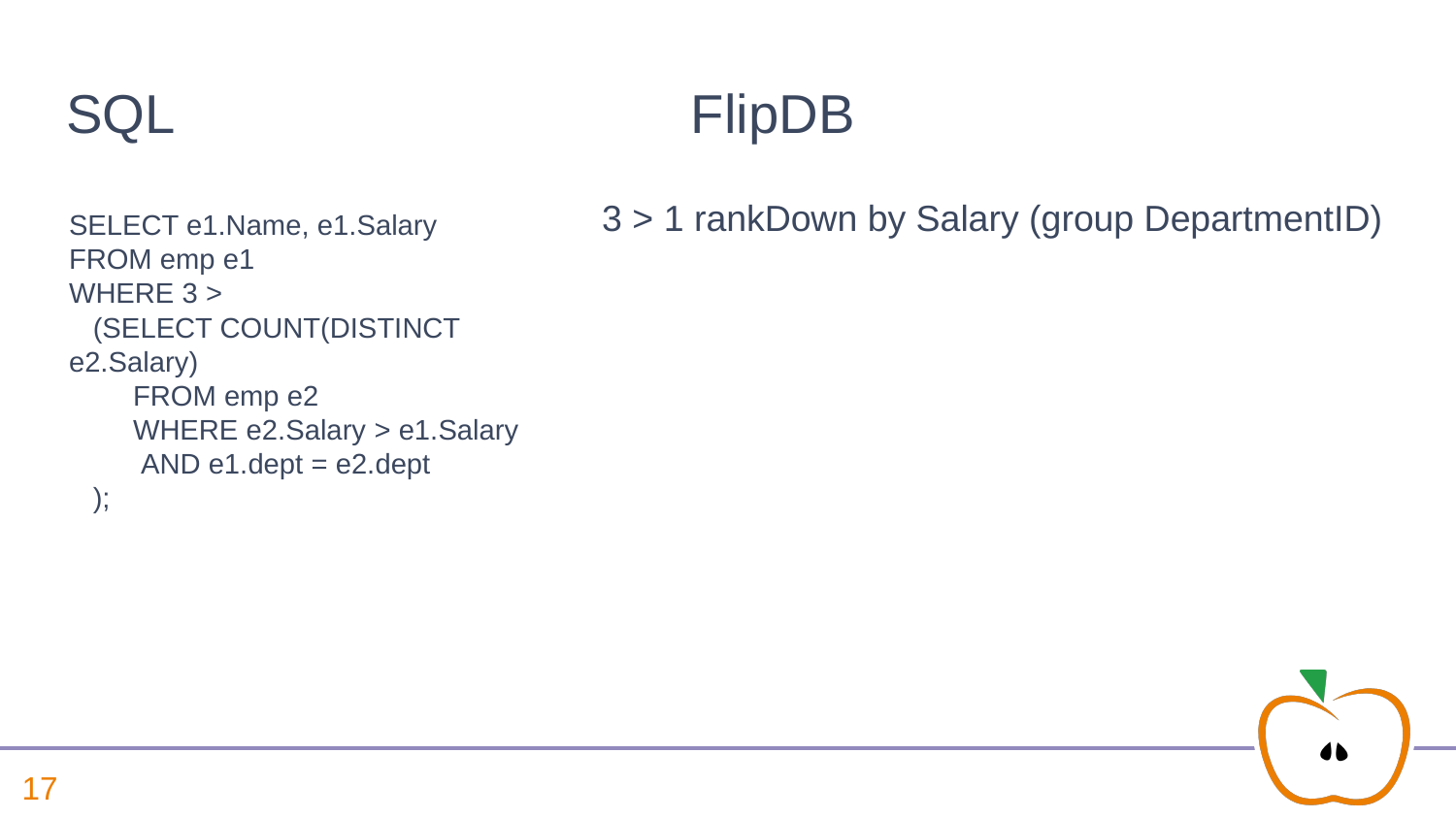

# SQL                                  FlipDB
3 > 1 rankDown by Salary (group DepartmentID)
SELECT e1.Name, e1.Salary
FROM emp e1
WHERE 3 >
   (SELECT COUNT(DISTINCT e2.Salary)
        FROM emp e2
        WHERE e2.Salary > e1.Salary
         AND e1.dept = e2.dept
   );